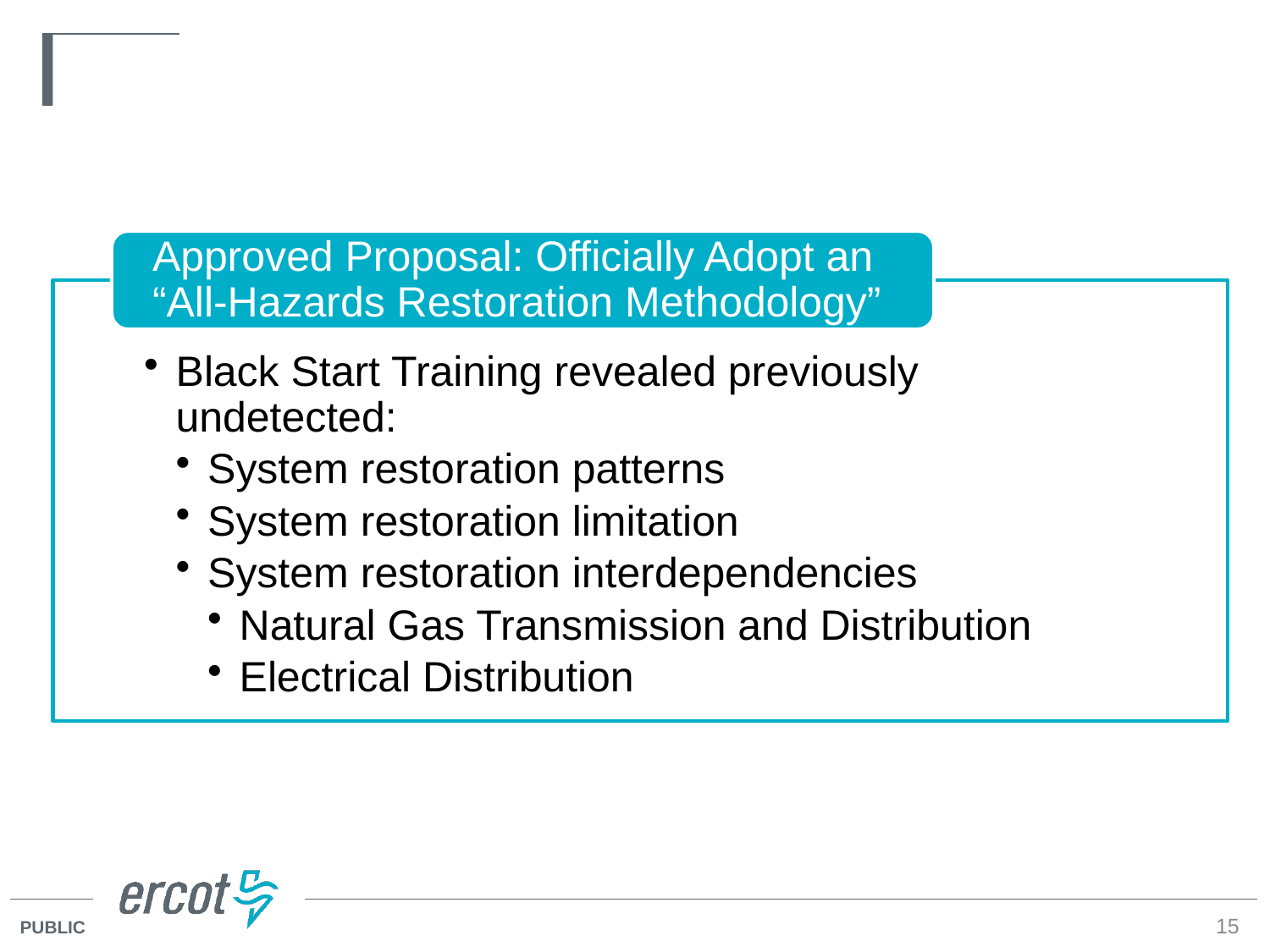

Black Start Training revealed previously undetected:
System restoration patterns
System restoration limitation
System restoration interdependencies
Natural Gas Transmission and Distribution
Electrical Distribution
Approved Proposal: Officially Adopt an “All-Hazards Restoration Methodology”
15